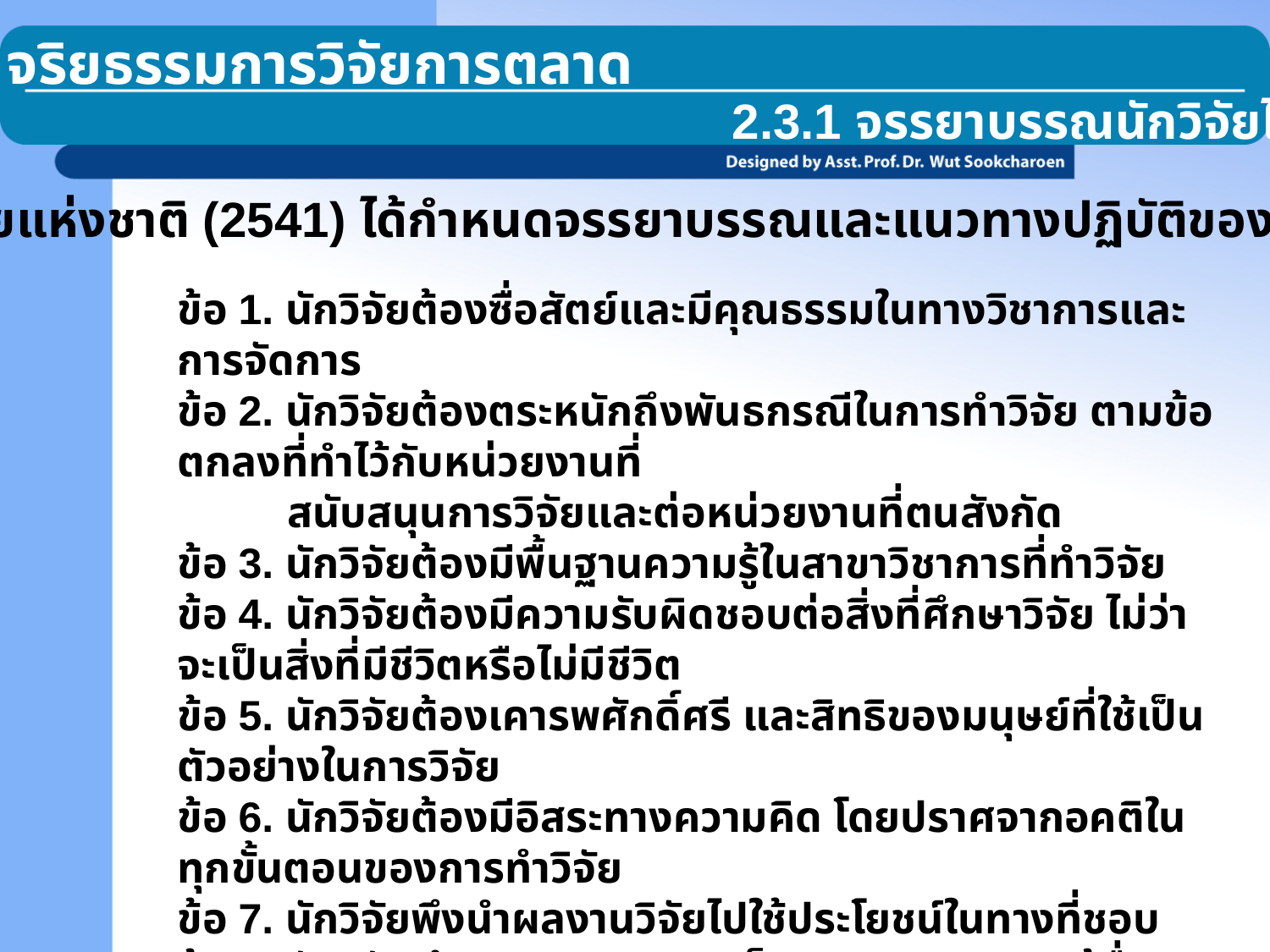

2.3 จริยธรรมการวิจัยการตลาด
2.3.1 จรรยาบรรณนักวิจัยไทย
สภาวิจัยแห่งชาติ (2541) ได้กำหนดจรรยาบรรณและแนวทางปฏิบัติของนักวิจัย ดังนี้
ข้อ 1. นักวิจัยต้องซื่อสัตย์และมีคุณธรรมในทางวิชาการและการจัดการ
ข้อ 2. นักวิจัยต้องตระหนักถึงพันธกรณีในการทำวิจัย ตามข้อตกลงที่ทำไว้กับหน่วยงานที่
          สนับสนุนการวิจัยและต่อหน่วยงานที่ตนสังกัด
ข้อ 3. นักวิจัยต้องมีพื้นฐานความรู้ในสาขาวิชาการที่ทำวิจัย
ข้อ 4. นักวิจัยต้องมีความรับผิดชอบต่อสิ่งที่ศึกษาวิจัย ไม่ว่าจะเป็นสิ่งที่มีชีวิตหรือไม่มีชีวิต
ข้อ 5. นักวิจัยต้องเคารพศักดิ์ศรี และสิทธิของมนุษย์ที่ใช้เป็นตัวอย่างในการวิจัย
ข้อ 6. นักวิจัยต้องมีอิสระทางความคิด โดยปราศจากอคติในทุกขั้นตอนของการทำวิจัย
ข้อ 7. นักวิจัยพึงนำผลงานวิจัยไปใช้ประโยชน์ในทางที่ชอบ
ข้อ 8. นักวิจัยพึงเคารพความคิดเห็นทางวิชาการของผู้อื่น
ข้อ 9. นักวิจัยพึงมีความรับผิดชอบต่อสังคมทุกระดับ